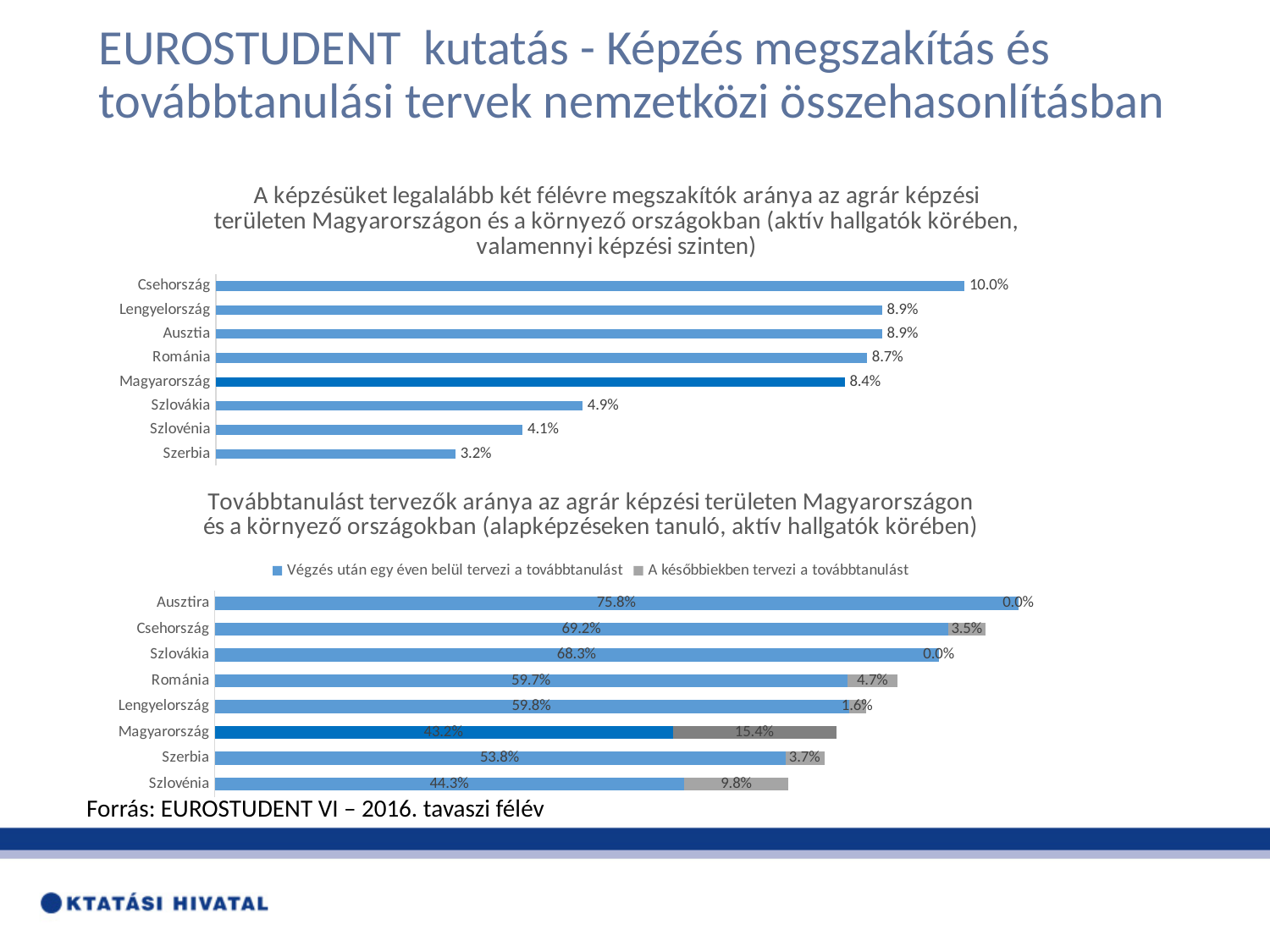

# EUROSTUDENT  kutatás - Képzés megszakítás és továbbtanulási tervek nemzetközi összehasonlításban

### Chart: A képzésüket legalalább két félévre megszakítók aránya az agrár képzési területen Magyarországon és a környező országokban (aktív hallgatók körében, valamennyi képzési szinten)

| Category |  |
|---|---|
| Szerbia | 0.032 |
| Szlovénia | 0.041 |
| Szlovákia | 0.049 |
| Magyarország | 0.084 |
| Románia | 0.087 |
| Ausztia | 0.089 |
| Lengyelország | 0.089 |
| Csehország | 0.1 |

### Chart: Továbbtanulást tervezők aránya az agrár képzési területen Magyarországon és a környező országokban (alapképzéseken tanuló, aktív hallgatók körében)

| Category | Végzés után egy éven belül tervezi a továbbtanulást | A későbbiekben tervezi a továbbtanulást |
|---|---|---|
| Szlovénia | 0.443 | 0.098 |
| Szerbia | 0.538 | 0.037 |
| Magyarország | 0.432 | 0.154 |
| Lengyelország | 0.598 | 0.016 |
| Románia | 0.597 | 0.047 |
| Szlovákia | 0.683 | 0.0 |
| Csehország | 0.692 | 0.035 |
| Ausztira | 0.758 | 0.0 |
Forrás: EUROSTUDENT VI – 2016. tavaszi félév